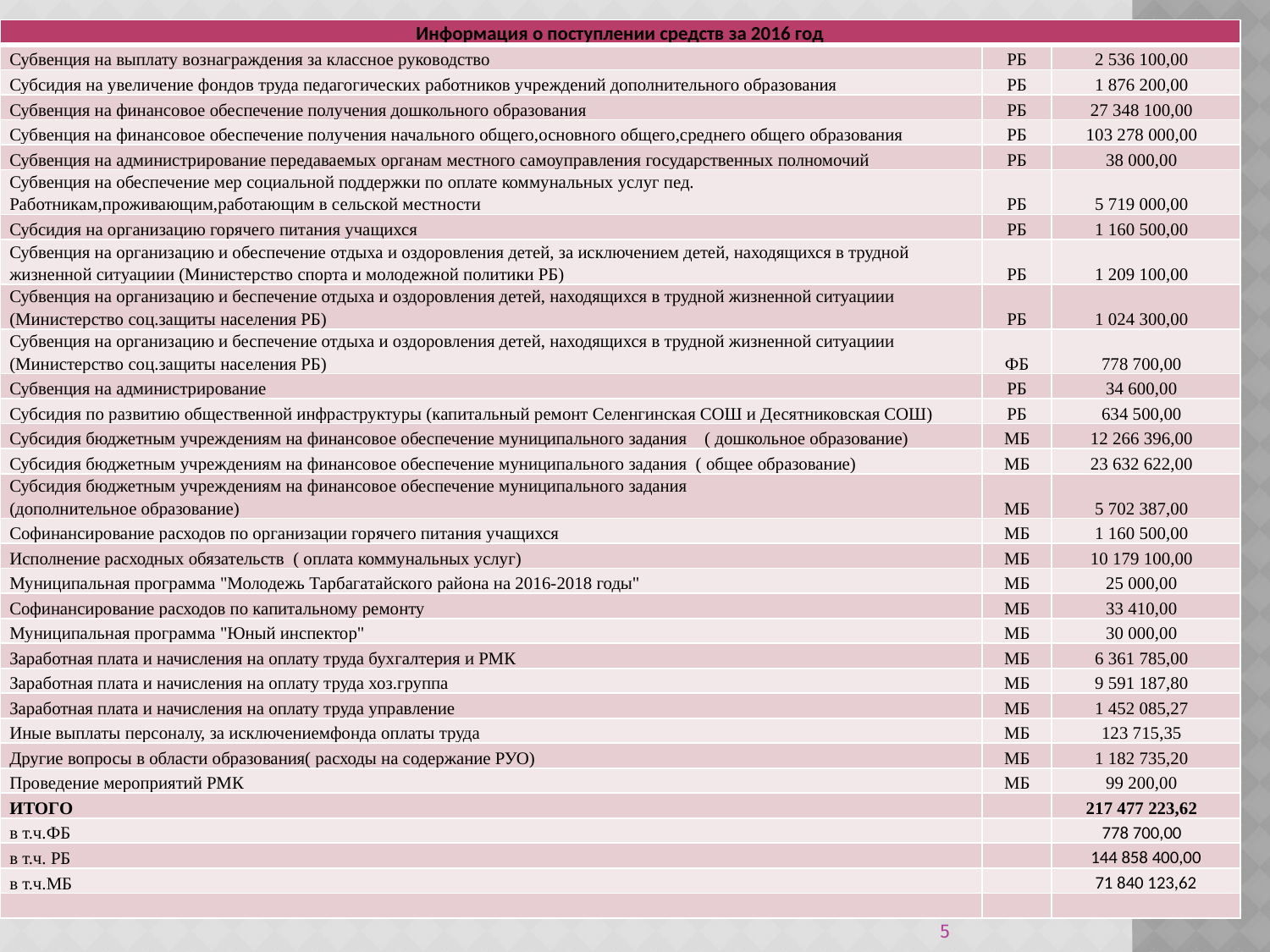

| Информация о поступлении средств за 2016 год |  |  |
| --- | --- | --- |
| Субвенция на выплату вознаграждения за классное руководство | РБ | 2 536 100,00 |
| Субсидия на увеличение фондов труда педагогических работников учреждений дополнительного образования | РБ | 1 876 200,00 |
| Субвенция на финансовое обеспечение получения дошкольного образования | РБ | 27 348 100,00 |
| Субвенция на финансовое обеспечение получения начального общего,основного общего,среднего общего образования | РБ | 103 278 000,00 |
| Субвенция на администрирование передаваемых органам местного самоуправления государственных полномочий | РБ | 38 000,00 |
| Субвенция на обеспечение мер социальной поддержки по оплате коммунальных услуг пед. Работникам,проживающим,работающим в сельской местности | РБ | 5 719 000,00 |
| Субсидия на организацию горячего питания учащихся | РБ | 1 160 500,00 |
| Субвенция на организацию и обеспечение отдыха и оздоровления детей, за исключением детей, находящихся в трудной жизненной ситуациии (Министерство спорта и молодежной политики РБ) | РБ | 1 209 100,00 |
| Субвенция на организацию и беспечение отдыха и оздоровления детей, находящихся в трудной жизненной ситуациии (Министерство соц.защиты населения РБ) | РБ | 1 024 300,00 |
| Субвенция на организацию и беспечение отдыха и оздоровления детей, находящихся в трудной жизненной ситуациии (Министерство соц.защиты населения РБ) | ФБ | 778 700,00 |
| Субвенция на администрирование | РБ | 34 600,00 |
| Субсидия по развитию общественной инфраструктуры (капитальный ремонт Селенгинская СОШ и Десятниковская СОШ) | РБ | 634 500,00 |
| Субсидия бюджетным учреждениям на финансовое обеспечение муниципального задания ( дошкольное образование) | МБ | 12 266 396,00 |
| Субсидия бюджетным учреждениям на финансовое обеспечение муниципального задания ( общее образование) | МБ | 23 632 622,00 |
| Субсидия бюджетным учреждениям на финансовое обеспечение муниципального задания (дополнительное образование) | МБ | 5 702 387,00 |
| Софинансирование расходов по организации горячего питания учащихся | МБ | 1 160 500,00 |
| Исполнение расходных обязательств ( оплата коммунальных услуг) | МБ | 10 179 100,00 |
| Муниципальная программа "Молодежь Тарбагатайского района на 2016-2018 годы" | МБ | 25 000,00 |
| Софинансирование расходов по капитальному ремонту | МБ | 33 410,00 |
| Муниципальная программа "Юный инспектор" | МБ | 30 000,00 |
| Заработная плата и начисления на оплату труда бухгалтерия и РМК | МБ | 6 361 785,00 |
| Заработная плата и начисления на оплату труда хоз.группа | МБ | 9 591 187,80 |
| Заработная плата и начисления на оплату труда управление | МБ | 1 452 085,27 |
| Иные выплаты персоналу, за исключениемфонда оплаты труда | МБ | 123 715,35 |
| Другие вопросы в области образования( расходы на содержание РУО) | МБ | 1 182 735,20 |
| Проведение мероприятий РМК | МБ | 99 200,00 |
| ИТОГО |  | 217 477 223,62 |
| в т.ч.ФБ |  | 778 700,00 |
| в т.ч. РБ |  | 144 858 400,00 |
| в т.ч.МБ |  | 71 840 123,62 |
|  |  |  |
5